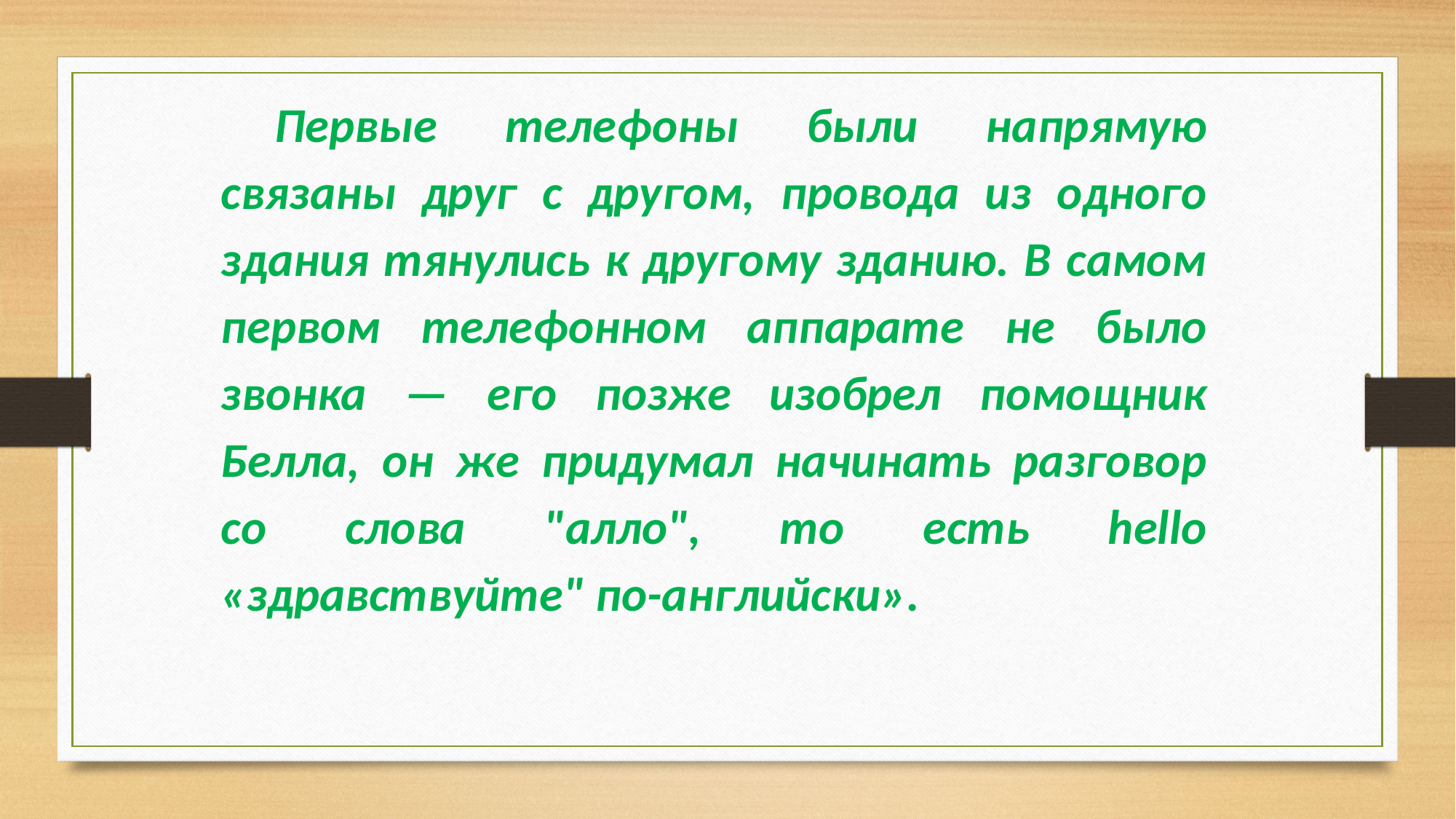

Первые телефоны были напрямую связаны друг с другом, провода из одного здания тянулись к другому зданию. В самом первом телефонном аппарате не было звонка — его позже изобрел помощник Белла, он же придумал начинать разговор со слова "алло", то есть hello «здравствуйте" по-английски».